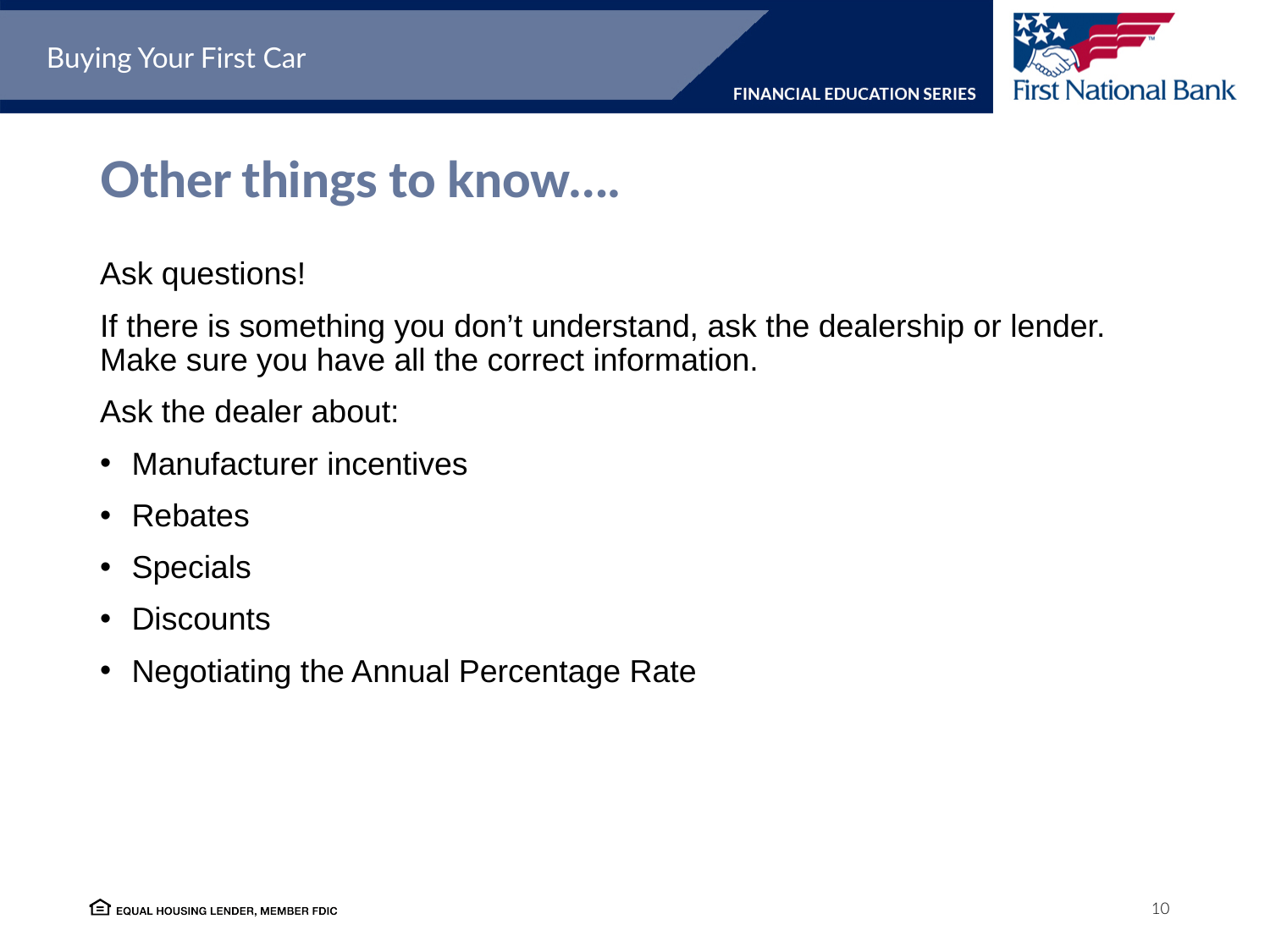

Buying Your First Car
# Other things to know….
Ask questions!
If there is something you don’t understand, ask the dealership or lender. Make sure you have all the correct information.
Ask the dealer about:
Manufacturer incentives
Rebates
Specials
Discounts
Negotiating the Annual Percentage Rate

10